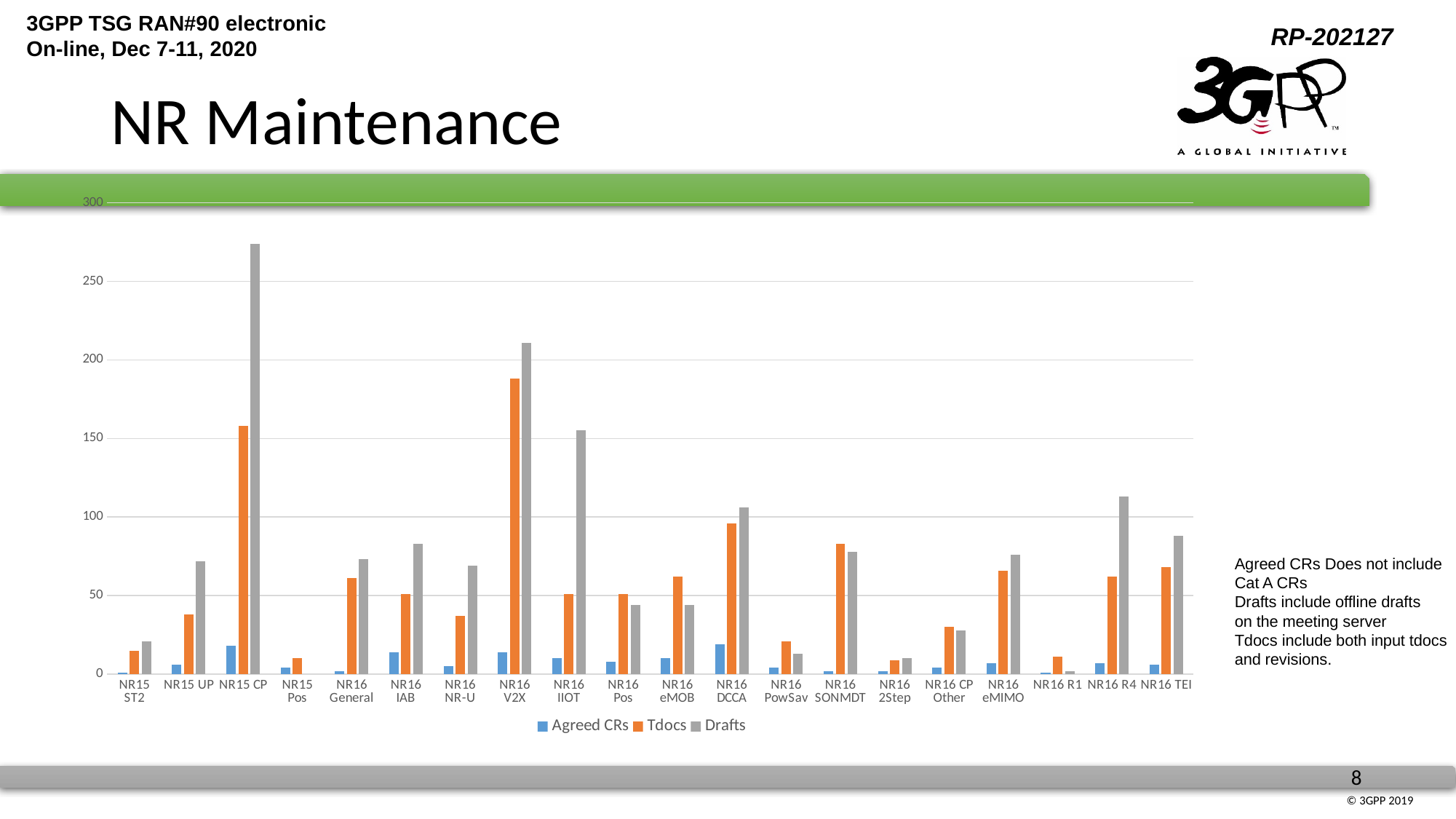

# NR Maintenance

### Chart

| Category | Agreed CRs | Tdocs | Drafts |
|---|---|---|---|
| NR15 ST2 | 1.0 | 15.0 | 21.0 |
| NR15 UP | 6.0 | 38.0 | 72.0 |
| NR15 CP | 18.0 | 158.0 | 274.0 |
| NR15 Pos | 4.0 | 10.0 | None |
| NR16 General | 2.0 | 61.0 | 73.0 |
| NR16 IAB | 14.0 | 51.0 | 83.0 |
| NR16 NR-U | 5.0 | 37.0 | 69.0 |
| NR16 V2X | 14.0 | 188.0 | 211.0 |
| NR16 IIOT | 10.0 | 51.0 | 155.0 |
| NR16 Pos | 8.0 | 51.0 | 44.0 |
| NR16 eMOB | 10.0 | 62.0 | 44.0 |
| NR16 DCCA | 19.0 | 96.0 | 106.0 |
| NR16 PowSav | 4.0 | 21.0 | 13.0 |
| NR16 SONMDT | 2.0 | 83.0 | 78.0 |
| NR16 2Step | 2.0 | 9.0 | 10.0 |
| NR16 CP Other | 4.0 | 30.0 | 28.0 |
| NR16 eMIMO | 7.0 | 66.0 | 76.0 |
| NR16 R1 | 1.0 | 11.0 | 2.0 |
| NR16 R4 | 7.0 | 62.0 | 113.0 |
| NR16 TEI | 6.0 | 68.0 | 88.0 |
Agreed CRs Does not include
Cat A CRs
Drafts include offline drafts
on the meeting server
Tdocs include both input tdocs
and revisions.